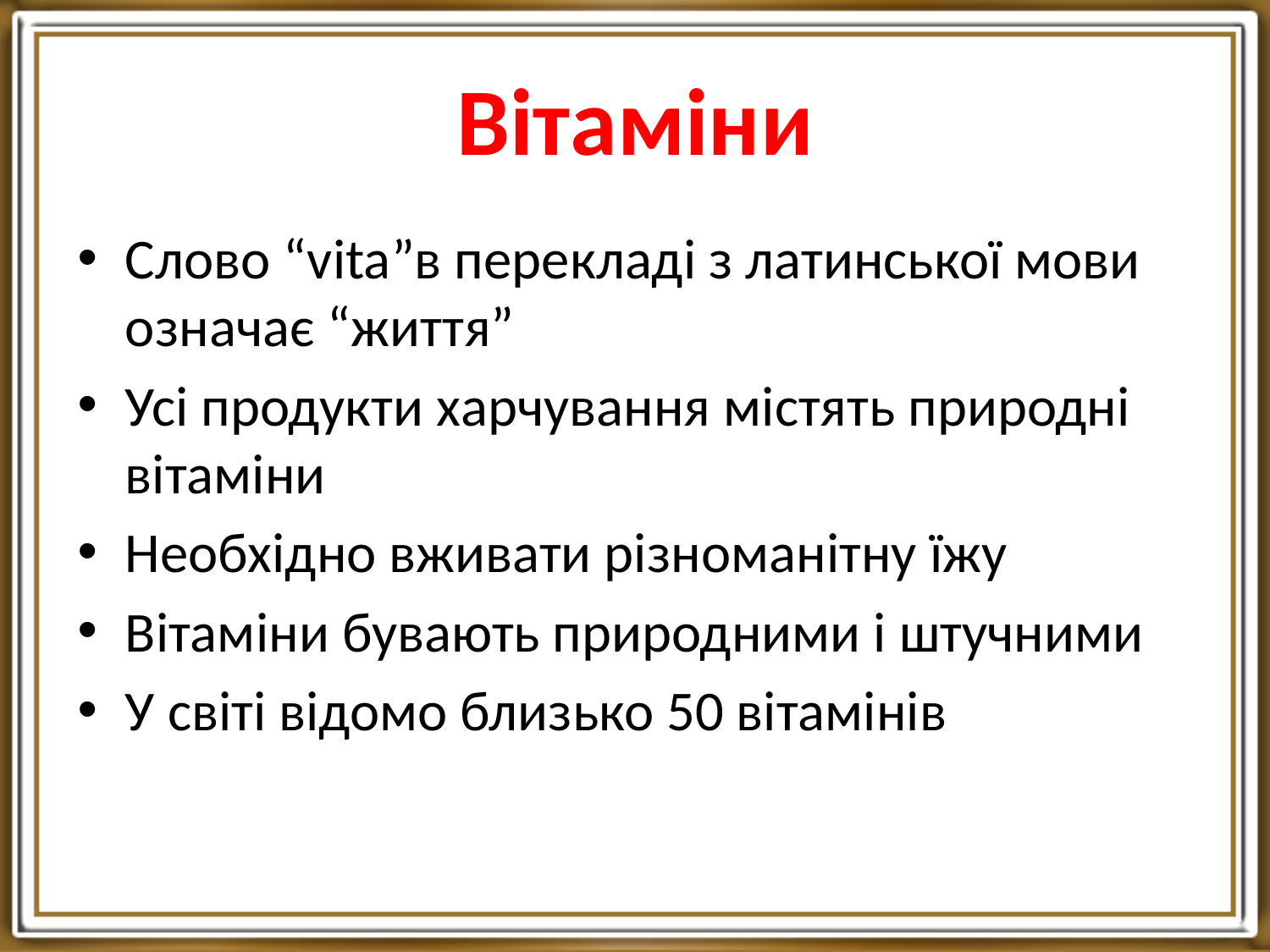

# Вітаміни
Слово “vita”в перекладі з латинської мови означає “життя”
Усі продукти харчування містять природні вітаміни
Необхідно вживати різноманітну їжу
Вітаміни бувають природними і штучними
У світі відомо близько 50 вітамінів